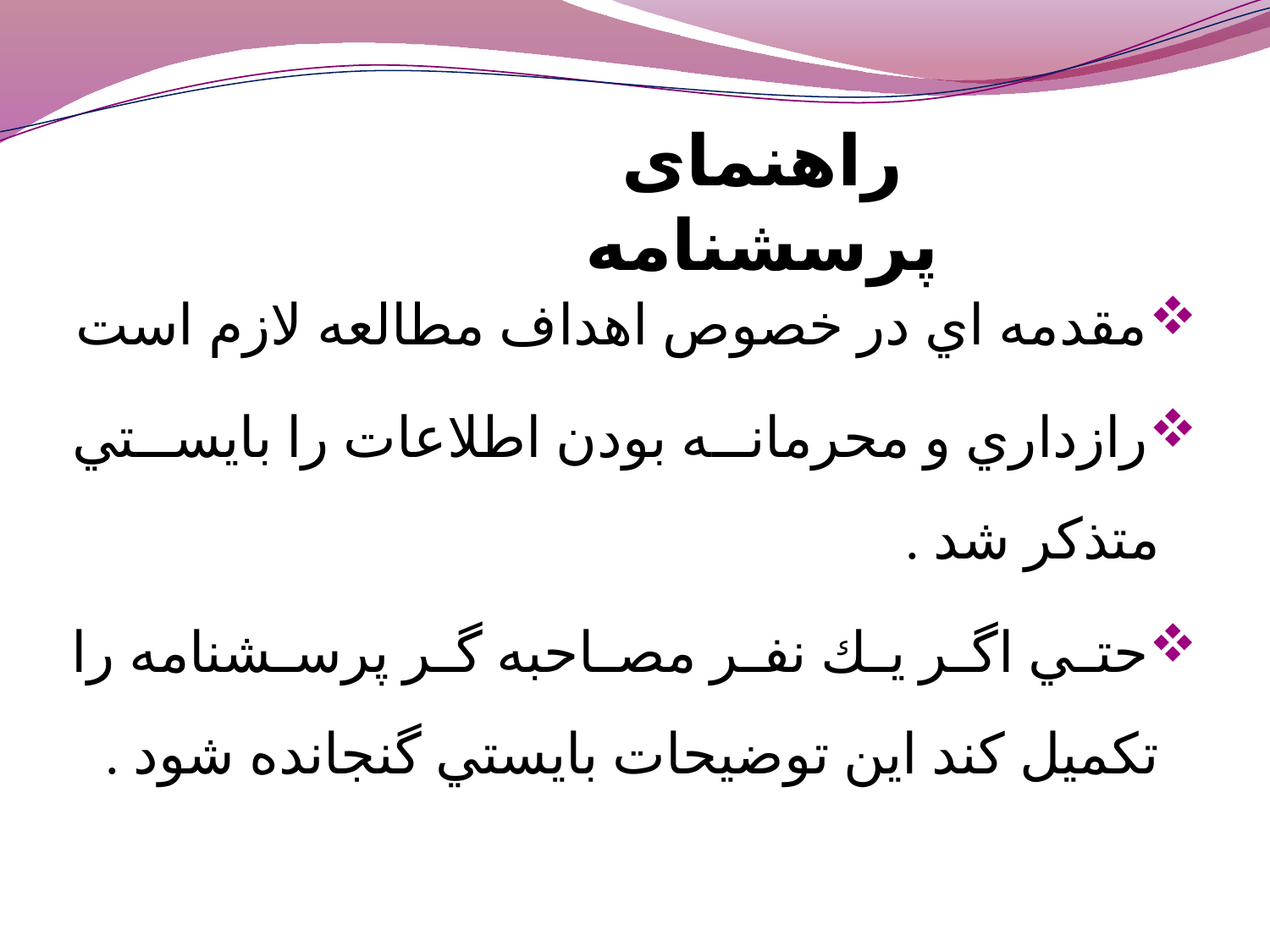

راهنمای پرسشنامه
مقدمه اي در خصوص اهداف مطالعه لازم است
رازداري و محرمانه بودن اطلاعات را بايستي متذكر شد .
حتي اگر يك نفر مصاحبه گر پرسشنامه را تكميل كند اين توضيحات بايستي گنجانده شود .